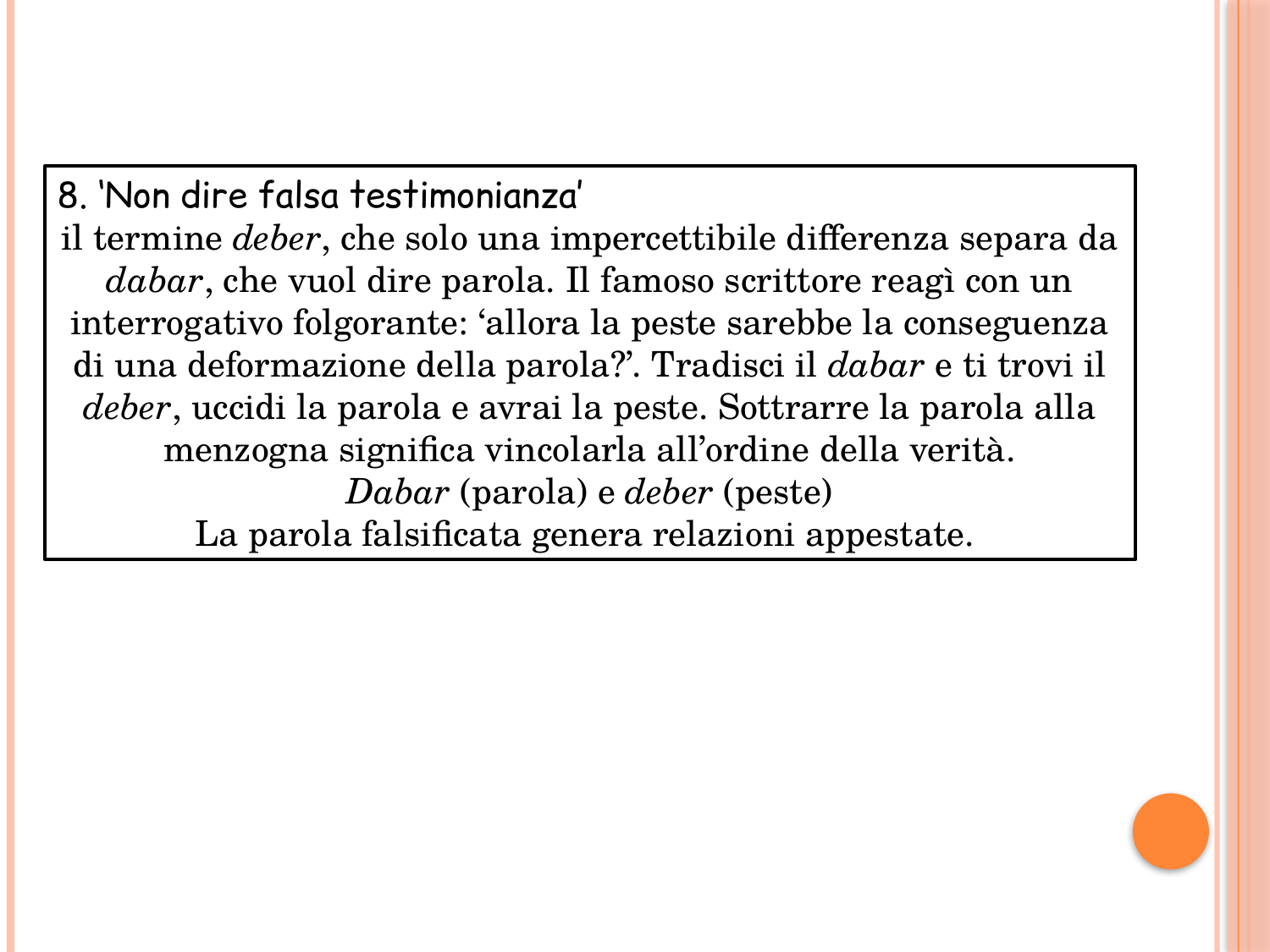

8. ‘Non dire falsa testimonianza’
il termine deber, che solo una impercettibile differenza separa da dabar, che vuol dire parola. Il famoso scrittore reagì con un interrogativo folgorante: ‘allora la peste sarebbe la conseguenza di una deformazione della parola?’. Tradisci il dabar e ti trovi il deber, uccidi la parola e avrai la peste. Sottrarre la parola alla menzogna significa vincolarla all’ordine della verità.
Dabar (parola) e deber (peste)
La parola falsificata genera relazioni appestate.